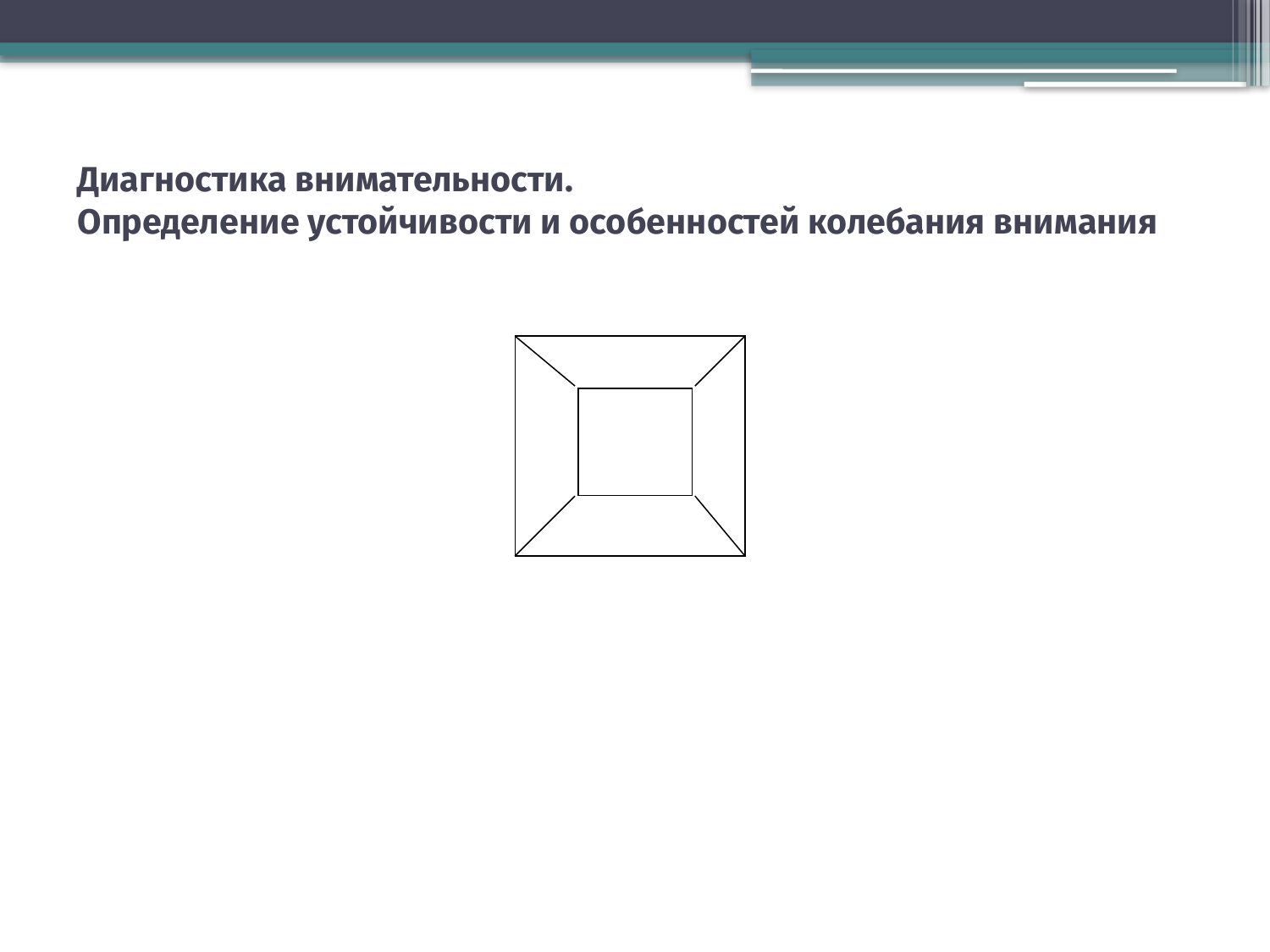

# Диагностика внимательности. Определение устойчивости и особенностей колебания внимания